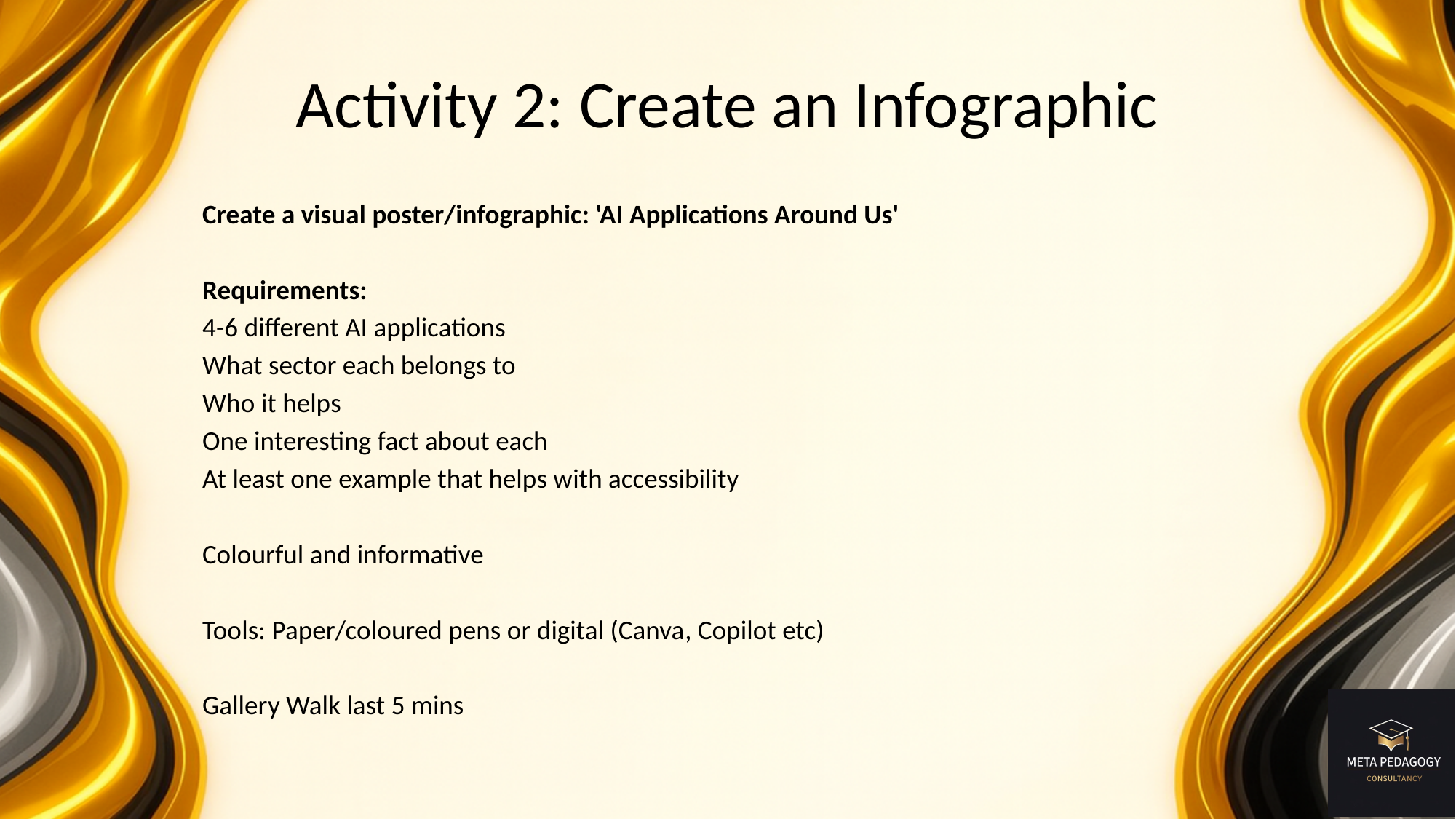

# Activity 2: Create an Infographic
Create a visual poster/infographic: 'AI Applications Around Us'

Requirements:
4-6 different AI applications
What sector each belongs to
Who it helps
One interesting fact about each
At least one example that helps with accessibility

Colourful and informative

Tools: Paper/coloured pens or digital (Canva, Copilot etc)

Gallery Walk last 5 mins